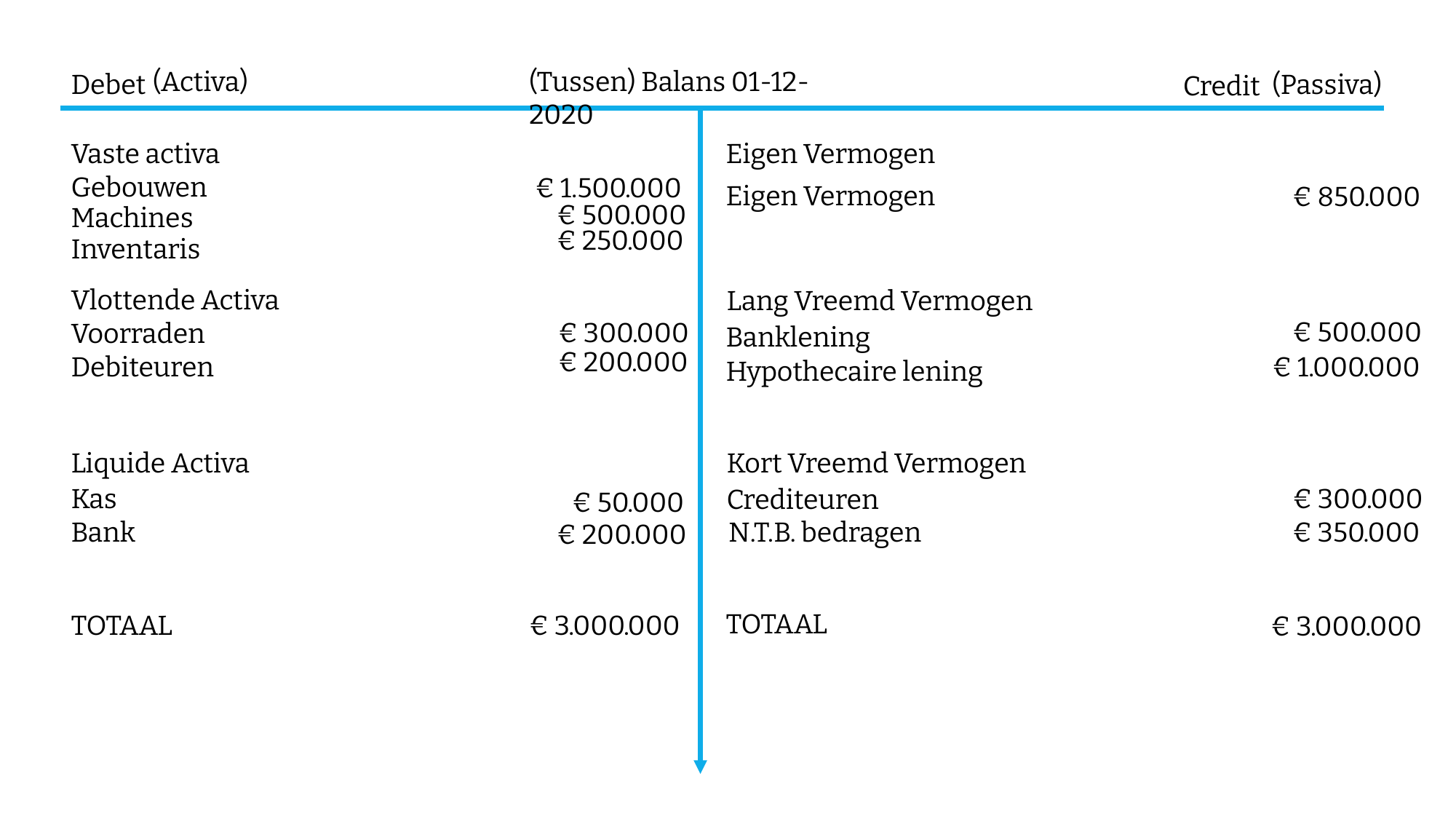

(Tussen) Balans 01-12-2020
(Activa)
Debet
(Passiva)
Credit
Vaste activa
Eigen Vermogen
Gebouwen
€ 1.500.000
Eigen Vermogen
€ 850.000
€ 500.000
Machines
€ 250.000
Inventaris
Vlottende Activa
Lang Vreemd Vermogen
€ 500.000
€ 300.000
Voorraden
Banklening
€ 200.000
Debiteuren
€ 1.000.000
Hypothecaire lening
Liquide Activa
Kort Vreemd Vermogen
Kas
€ 300.000
Crediteuren
€ 50.000
Bank
N.T.B. bedragen
€ 350.000
€ 200.000
TOTAAL
TOTAAL
€ 3.000.000
€ 3.000.000